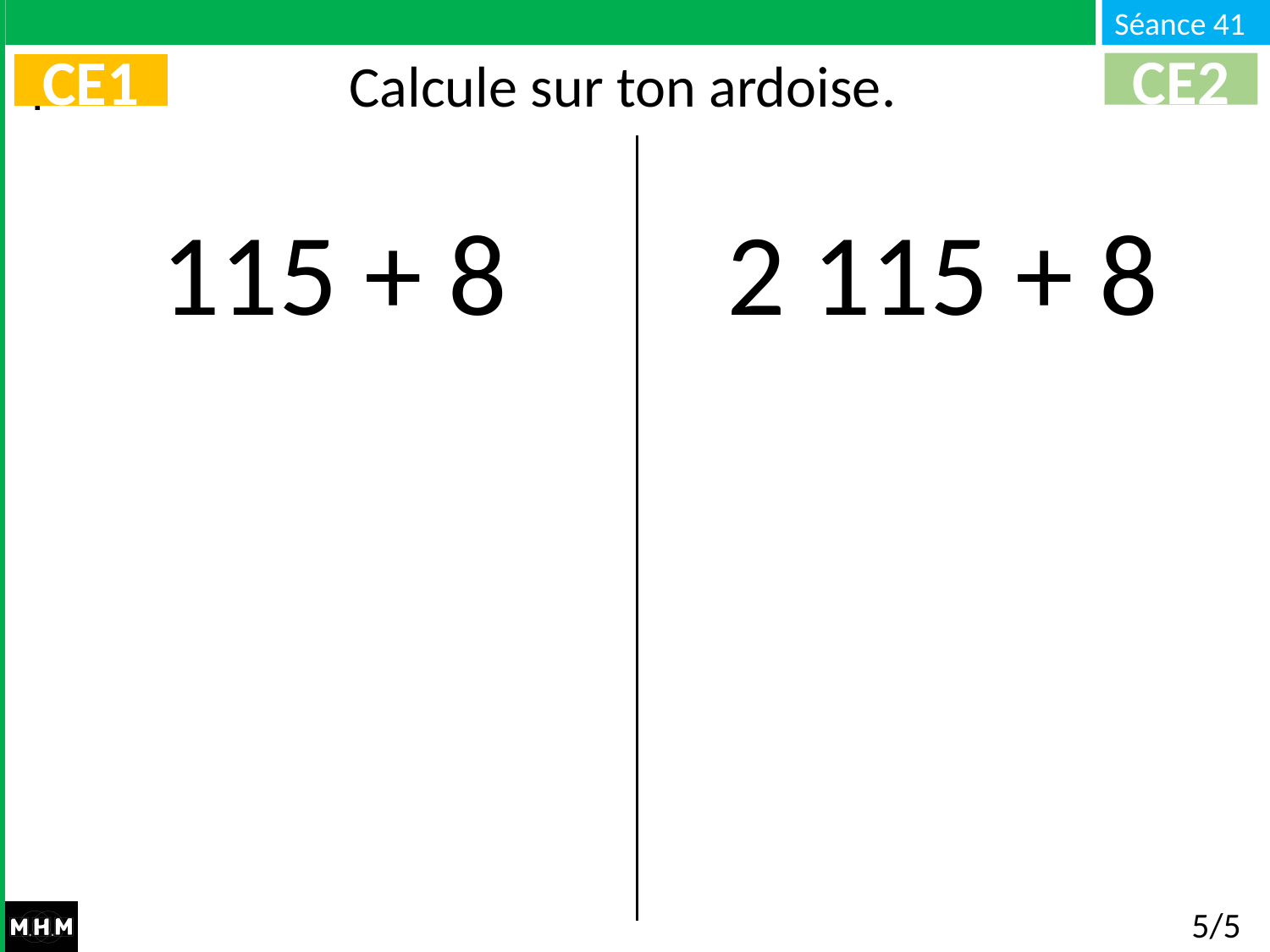

# Calcule sur ton ardoise.
CE2
CE1
115 + 8
2 115 + 8
5/5